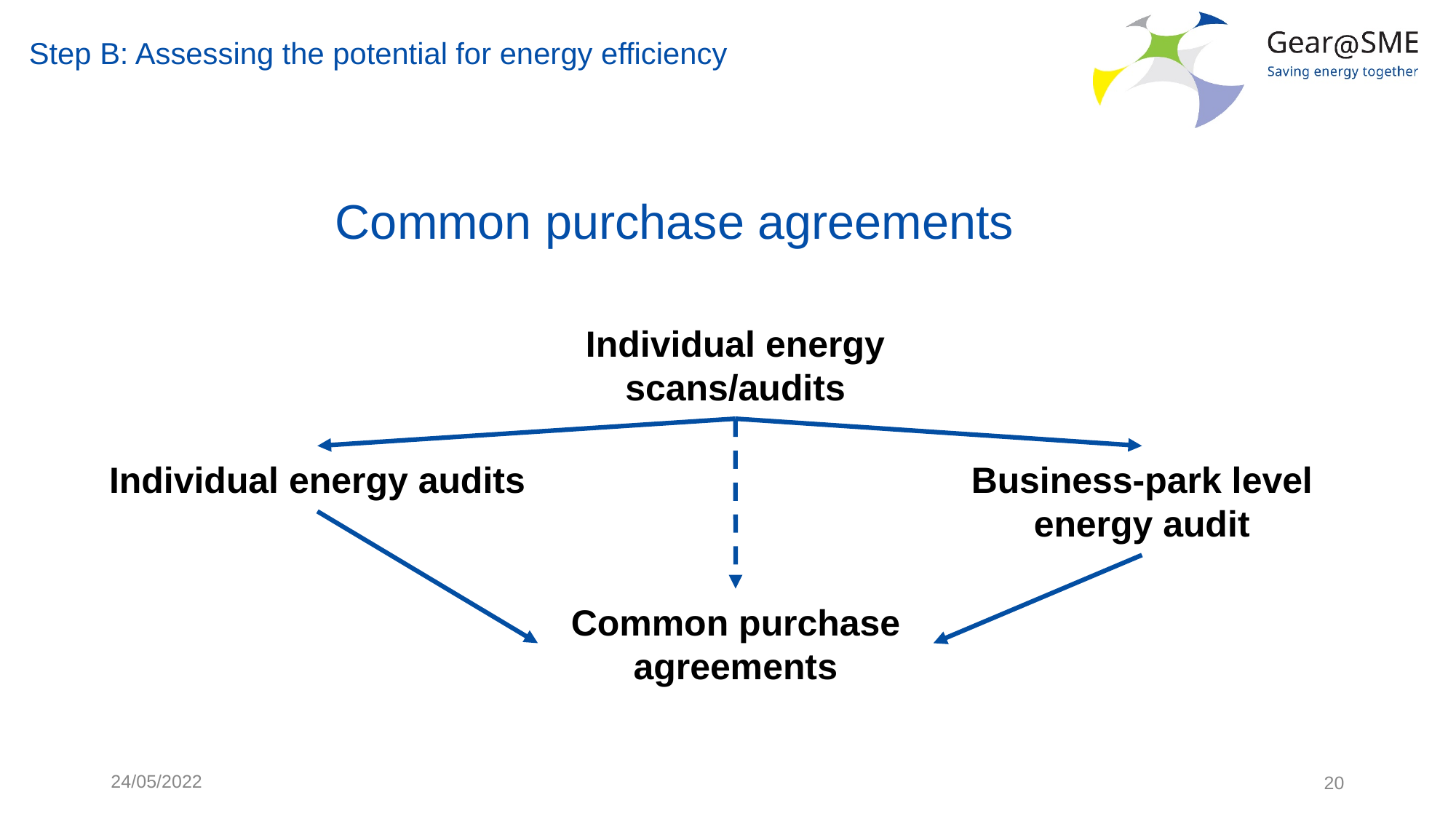

Step B: Assessing the potential for energy efficiency
# Common purchase agreements
Individual energy scans/audits
Individual energy audits
Business-park level energy audit
Common purchase agreements

24/05/2022
20